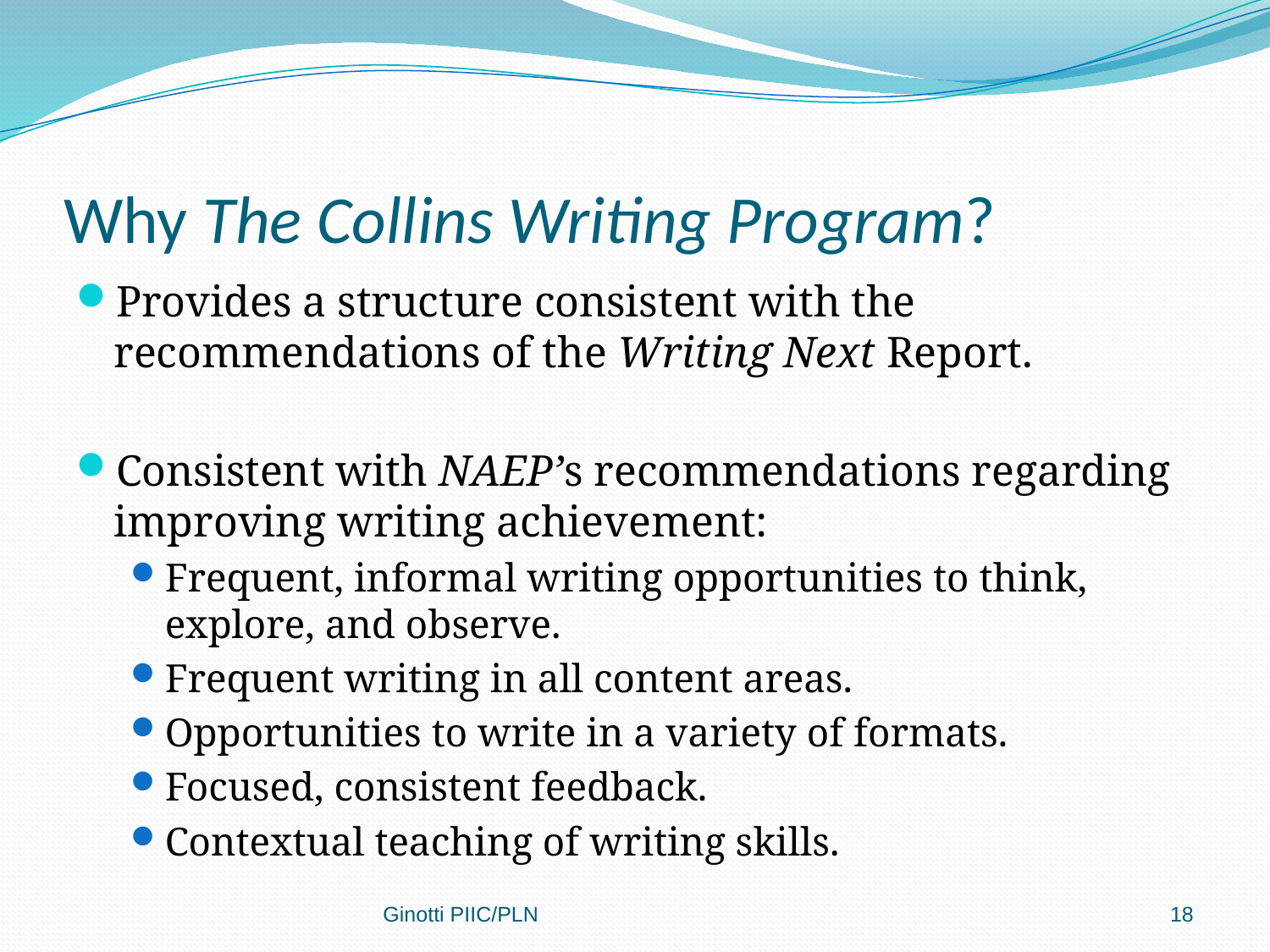

# Why The Collins Writing Program?
Provides a structure consistent with the recommendations of the Writing Next Report.

Consistent with NAEP’s recommendations regarding improving writing achievement:
Frequent, informal writing opportunities to think, explore, and observe.
Frequent writing in all content areas.
Opportunities to write in a variety of formats.
Focused, consistent feedback.
Contextual teaching of writing skills.
Ginotti PIIC/PLN
18